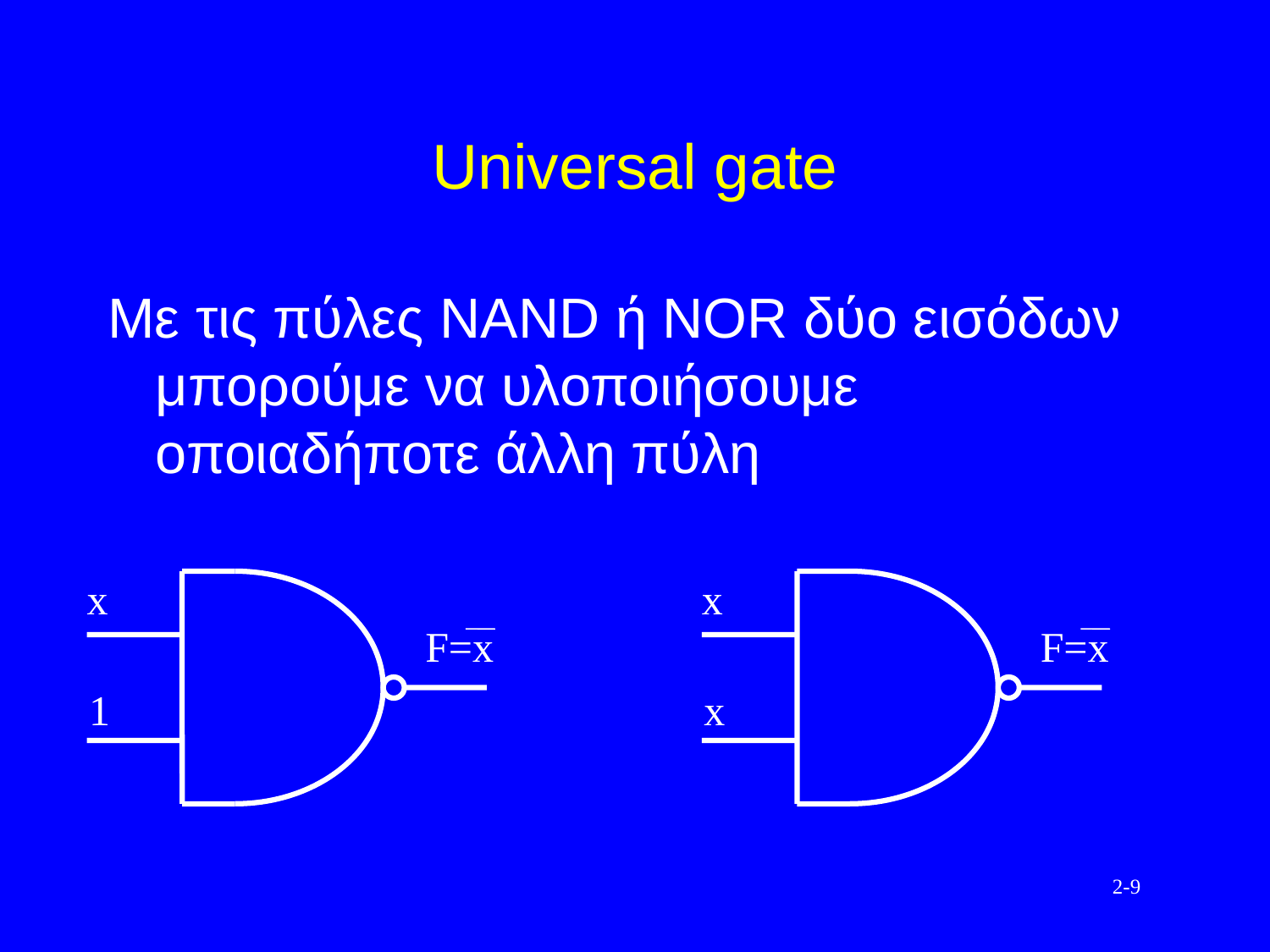

# Universal gate
Με τις πύλες NAND ή NOR δύο εισόδων μπορούμε να υλοποιήσουμε οποιαδήποτε άλλη πύλη
x
x

F=x
F=x

1

x